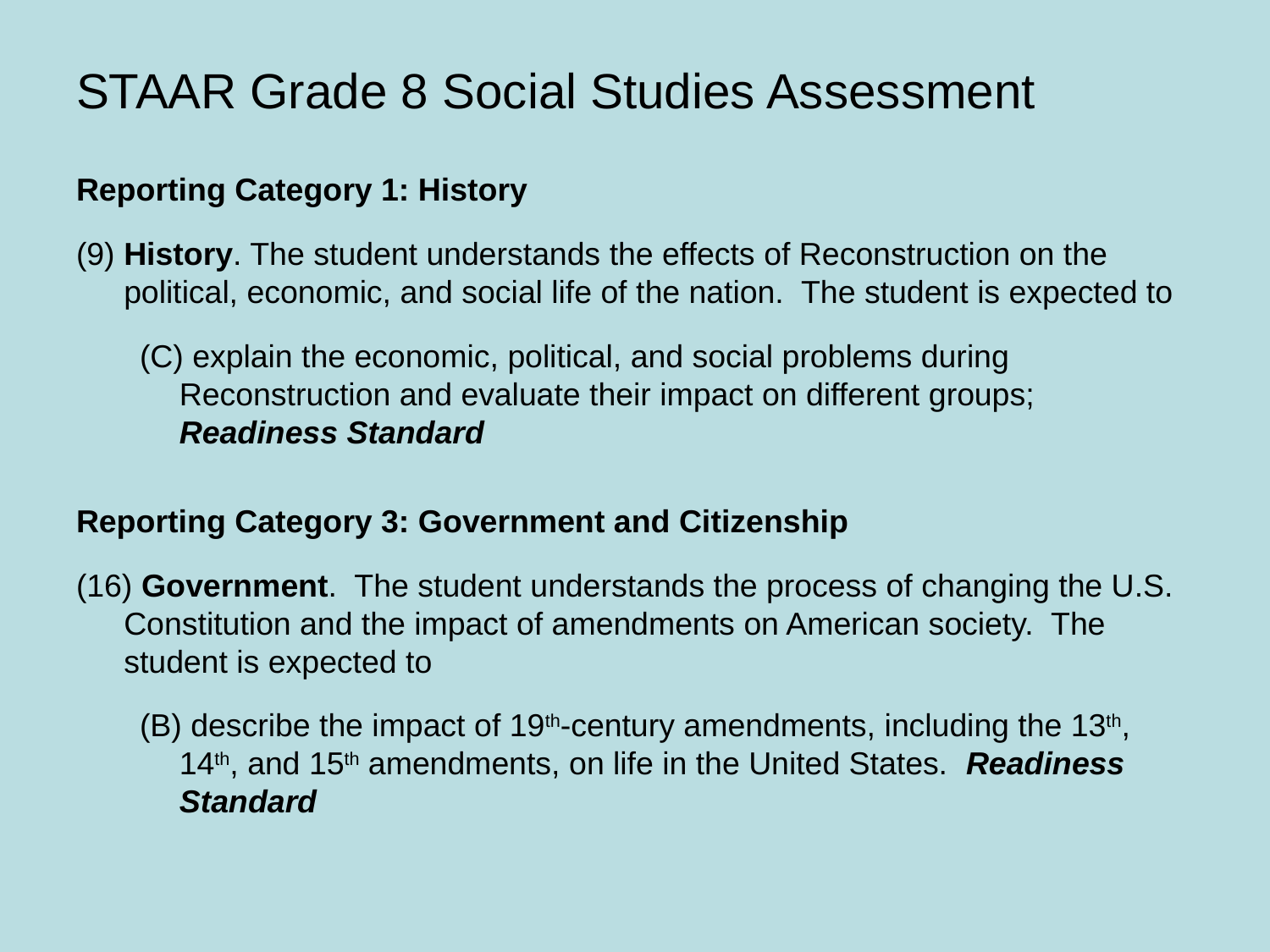

STAAR Grade 8 Social Studies Assessment

Reporting Category 1: History

(9) History. The student understands the effects of Reconstruction on the political, economic, and social life of the nation.  The student is expected to

(C) explain the economic, political, and social problems during Reconstruction and evaluate their impact on different groups; Readiness Standard

Reporting Category 3: Government and Citizenship

(16) Government.  The student understands the process of changing the U.S. Constitution and the impact of amendments on American society.  The student is expected to

(B) describe the impact of 19th-century amendments, including the 13th, 14th, and 15th amendments, on life in the United States.  Readiness Standard